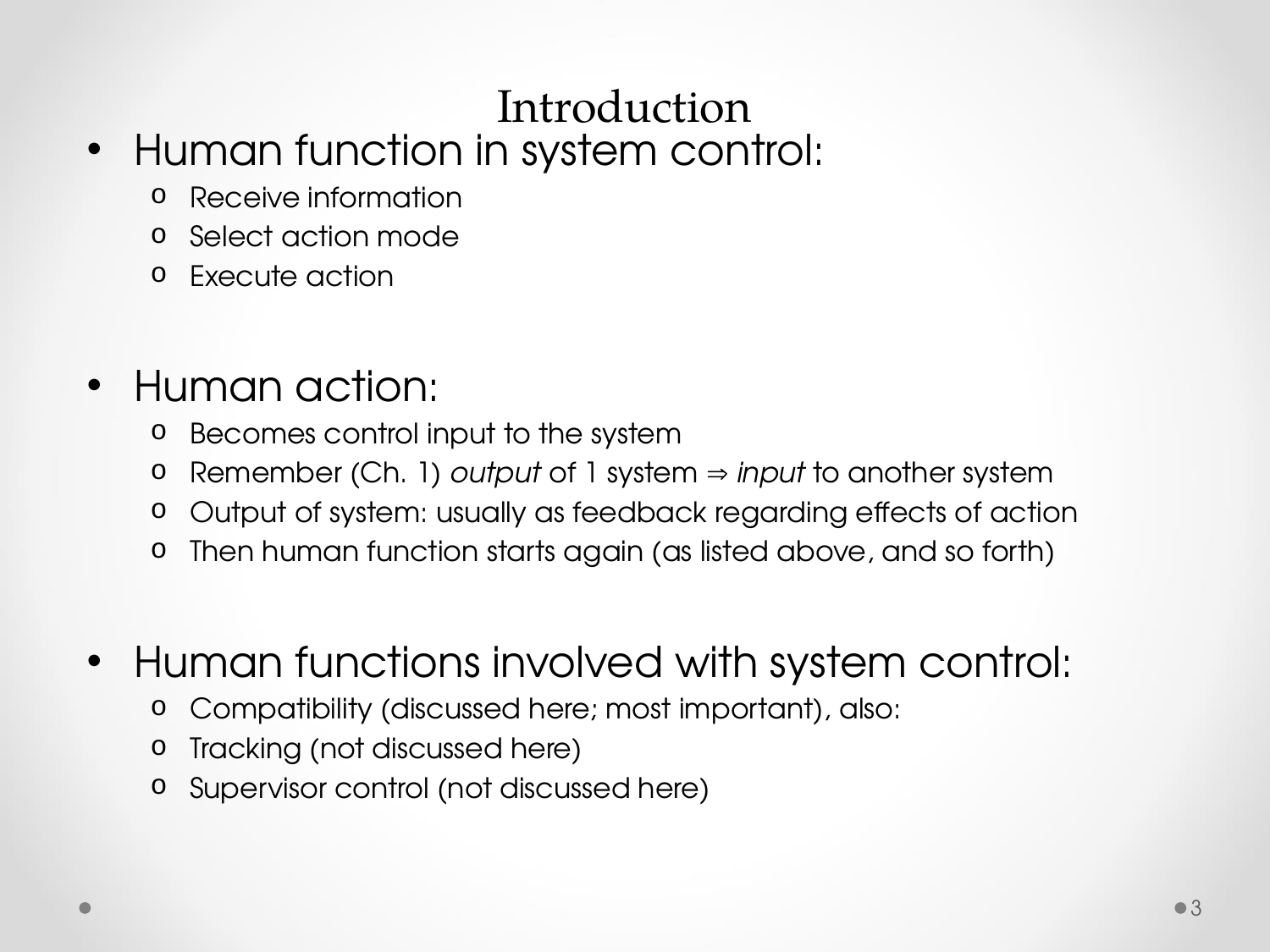

# Introduction

Human function in system control:
Receive information
Select action mode
Execute action

Human action:
Becomes control input to the system
Remember (Ch. 1) output of 1 system ⇒ input to another system
Output of system: usually as feedback regarding effects of action
Then human function starts again (as listed above, and so forth)

Human functions involved with system control:
Compatibility (discussed here; most important), also:
Tracking (not discussed here)
Supervisor control (not discussed here)
3